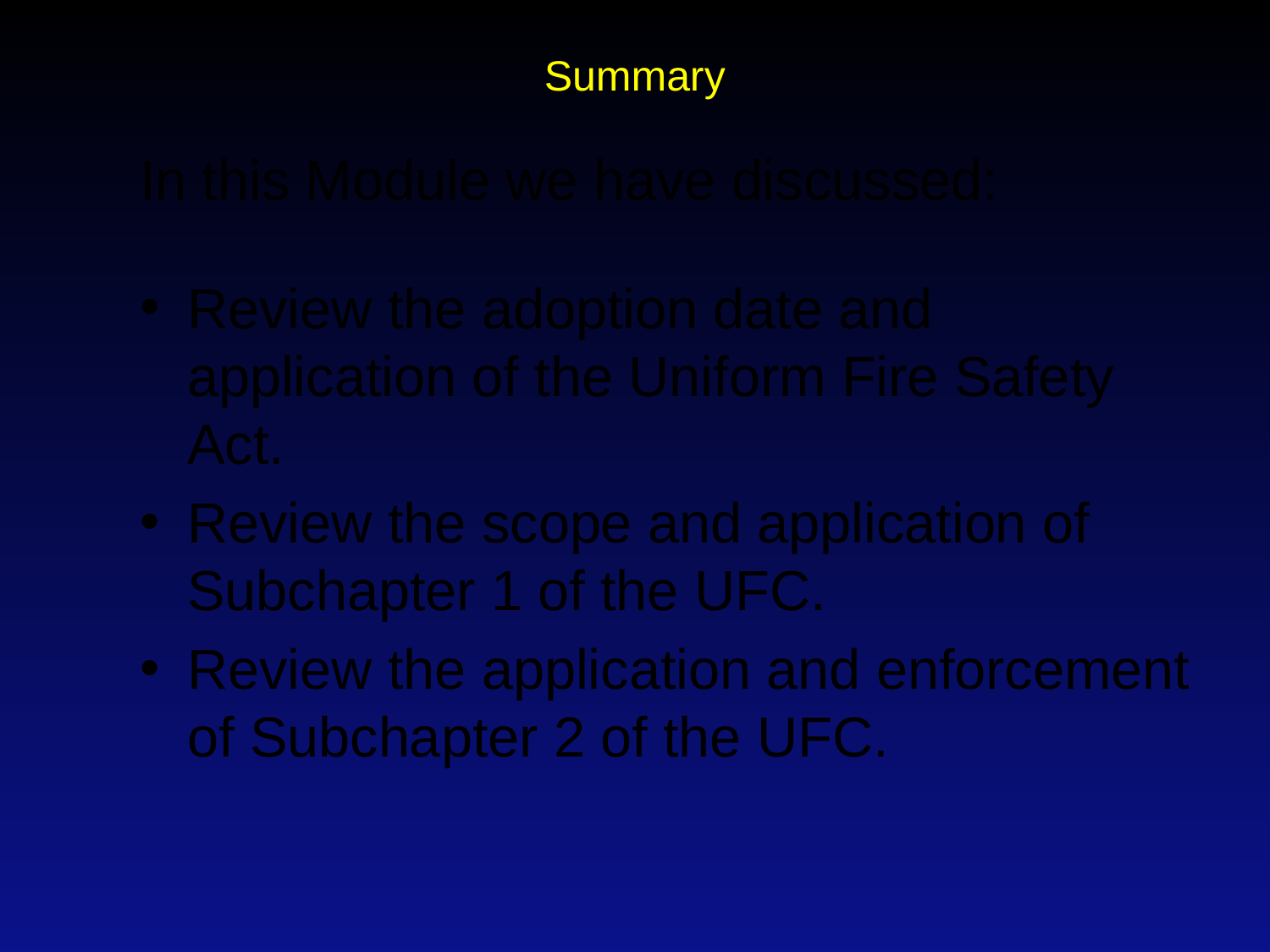

# Summary
In this Module we have discussed:

Review the adoption date and application of the Uniform Fire Safety Act.
Review the scope and application of Subchapter 1 of the UFC.
Review the application and enforcement of Subchapter 2 of the UFC.